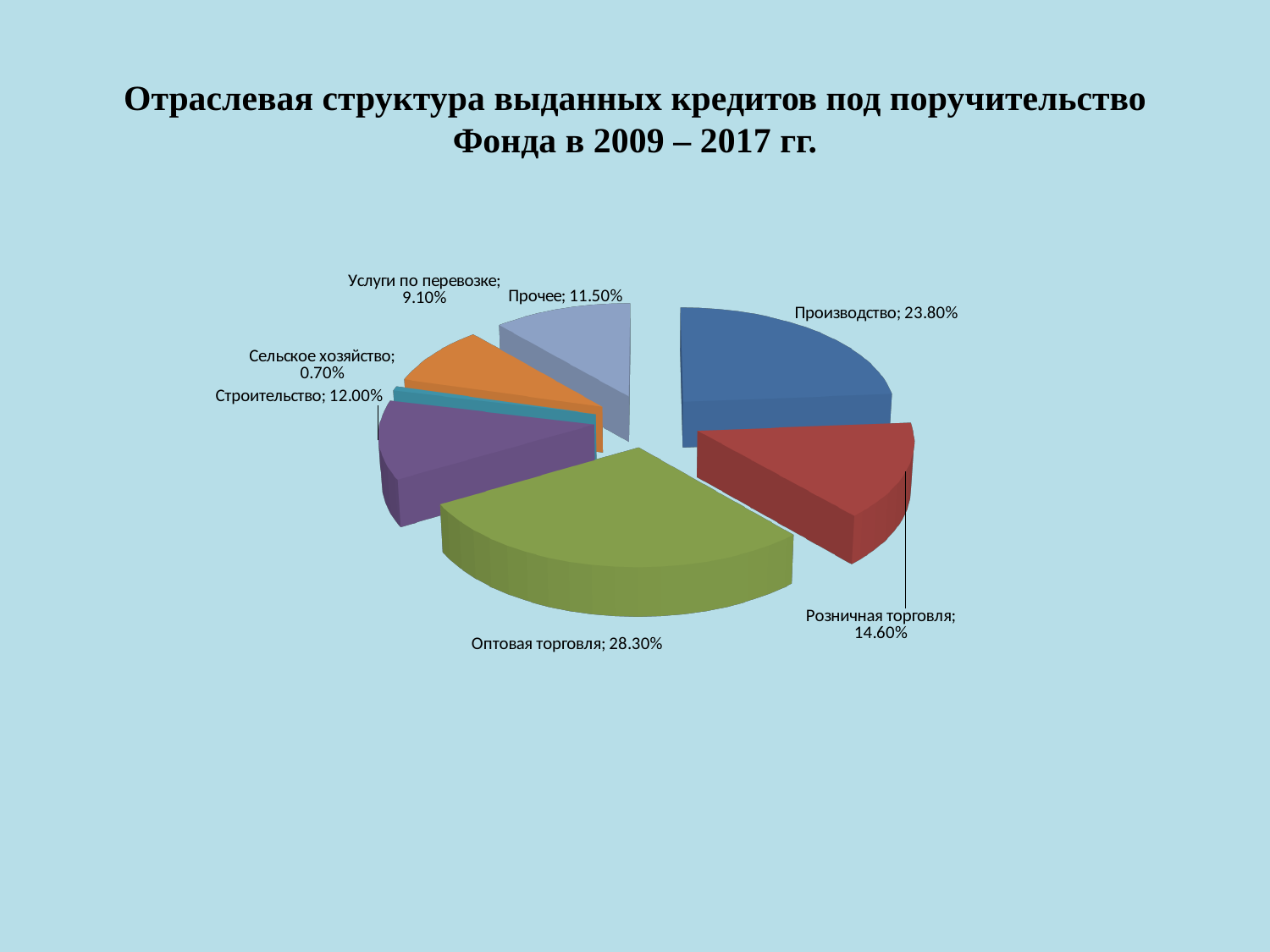

# Отраслевая структура выданных кредитов под поручительство Фонда в 2009 – 2017 гг.

[unsupported chart]